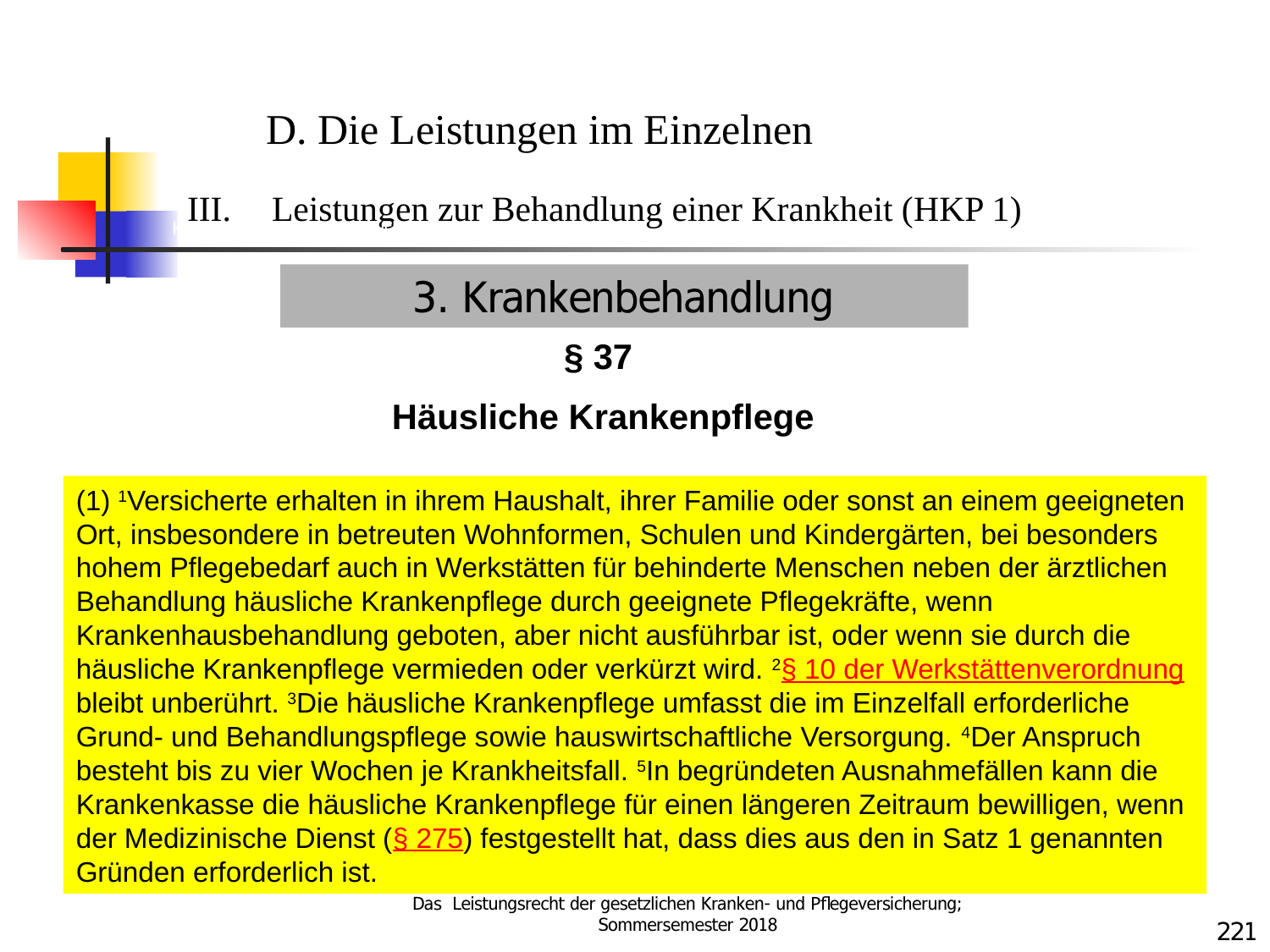

Krankenbehandlung 1 (Häusliche Krankenpflege)
D. Die Leistungen im Einzelnen

Leistungen zur Behandlung einer Krankheit (HKP 1)
3. Krankenbehandlung
§ 37
Häusliche Krankenpflege
Krankheit
(1) 1Versicherte erhalten in ihrem Haushalt, ihrer Familie oder sonst an einem geeigneten Ort, insbesondere in betreuten Wohnformen, Schulen und Kindergärten, bei besonders hohem Pflegebedarf auch in Werkstätten für behinderte Menschen neben der ärztlichen Behandlung häusliche Krankenpflege durch geeignete Pflegekräfte, wenn Krankenhausbehandlung geboten, aber nicht ausführbar ist, oder wenn sie durch die häusliche Krankenpflege vermieden oder verkürzt wird. 2§ 10 der Werkstättenverordnung bleibt unberührt. 3Die häusliche Krankenpflege umfasst die im Einzelfall erforderliche Grund- und Behandlungspflege sowie hauswirtschaftliche Versorgung. 4Der Anspruch besteht bis zu vier Wochen je Krankheitsfall. 5In begründeten Ausnahmefällen kann die Krankenkasse die häusliche Krankenpflege für einen längeren Zeitraum bewilligen, wenn der Medizinische Dienst (§ 275) festgestellt hat, dass dies aus den in Satz 1 genannten Gründen erforderlich ist.
Das  Leistungsrecht der gesetzlichen Kranken- und Pflegeversicherung; Sommersemester 2018
221